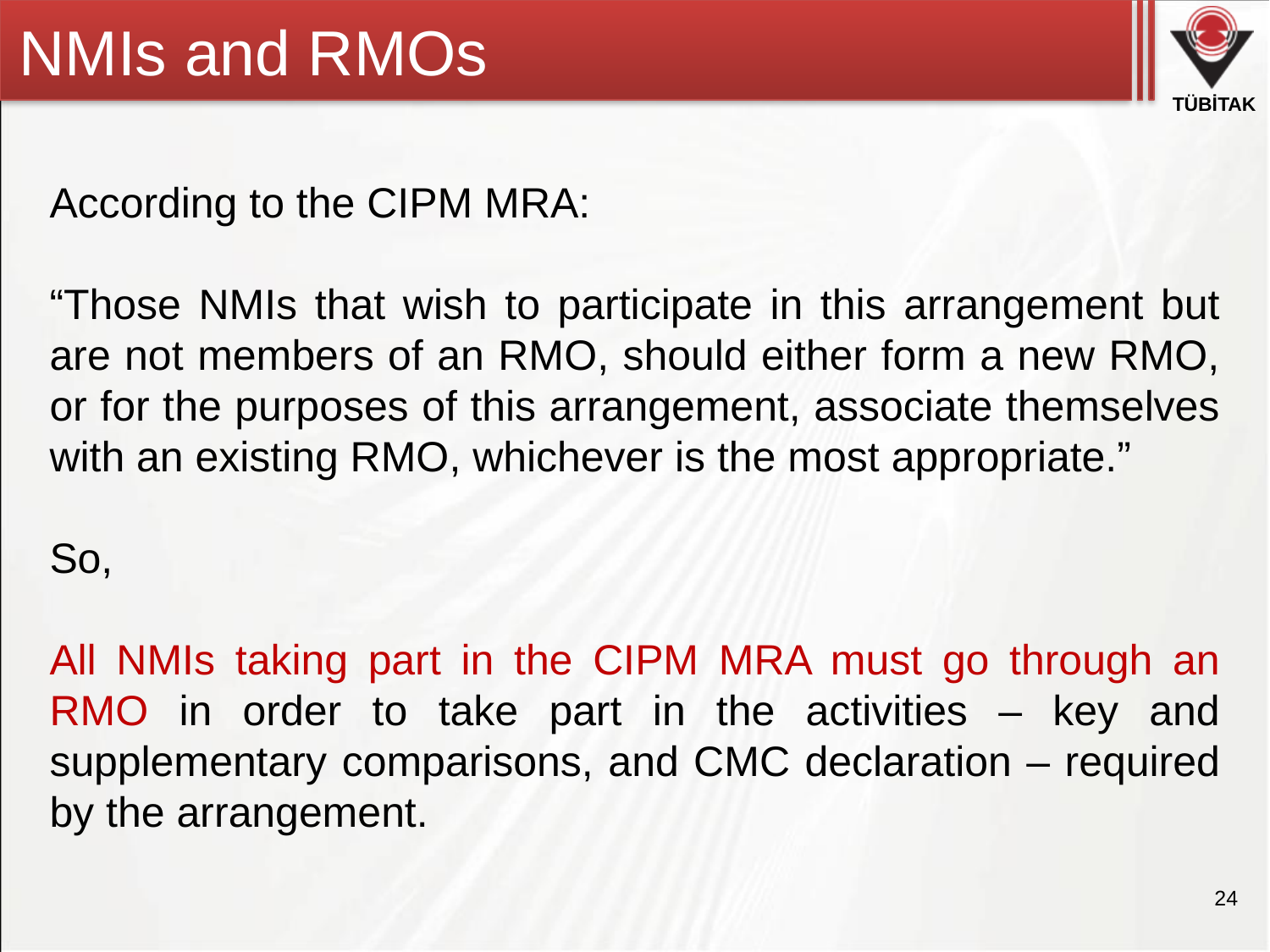

NMIs and RMOs
According to the CIPM MRA:

“Those NMIs that wish to participate in this arrangement but are not members of an RMO, should either form a new RMO, or for the purposes of this arrangement, associate themselves with an existing RMO, whichever is the most appropriate.”

So,

All NMIs taking part in the CIPM MRA must go through an RMO in order to take part in the activities – key and supplementary comparisons, and CMC declaration – required by the arrangement.

24